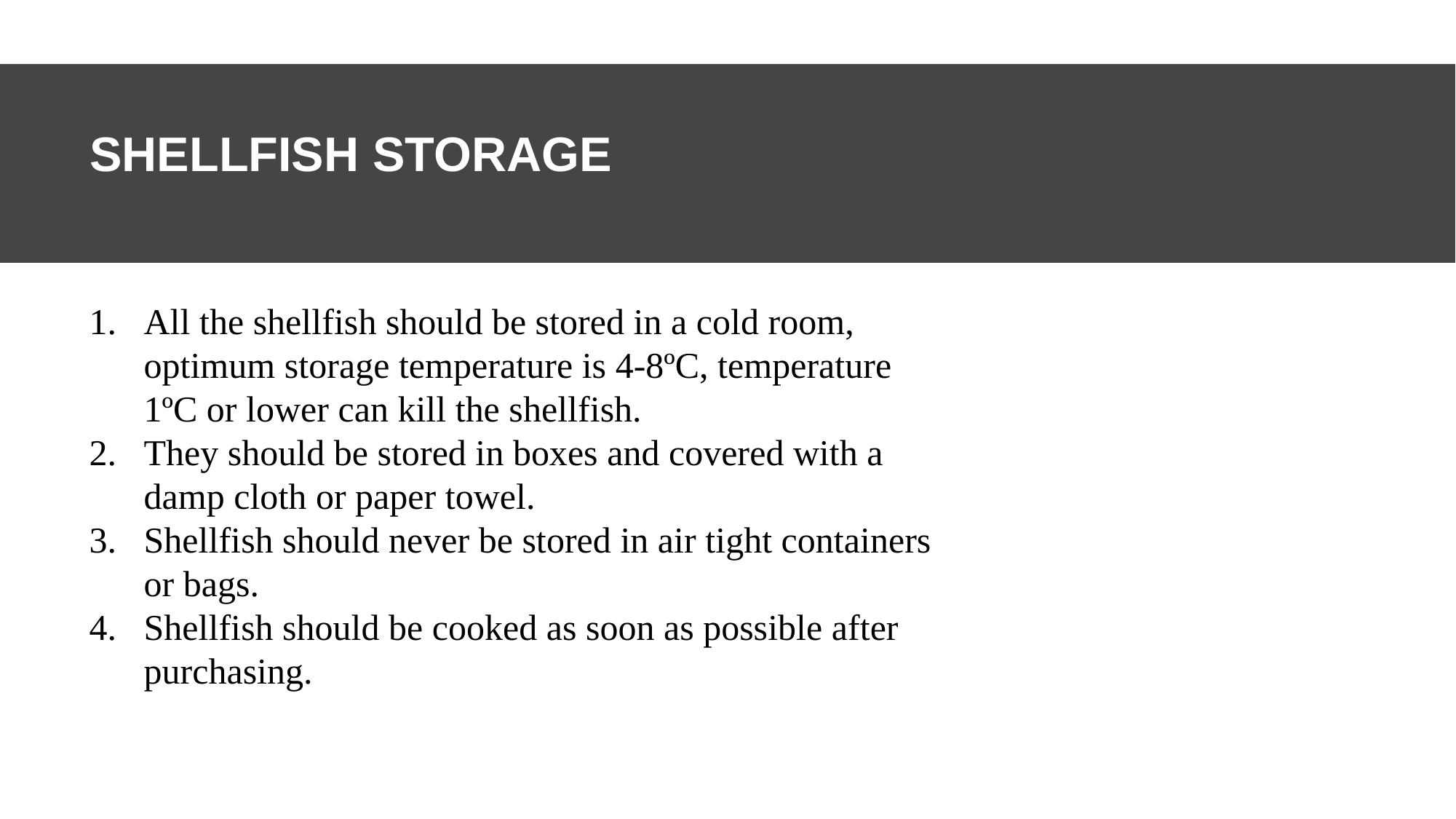

SHELLFISH STORAGE
All the shellfish should be stored in a cold room, optimum storage temperature is 4-8ºC, temperature 1ºC or lower can kill the shellfish.
They should be stored in boxes and covered with a damp cloth or paper towel.
Shellfish should never be stored in air tight containers or bags.
Shellfish should be cooked as soon as possible after purchasing.